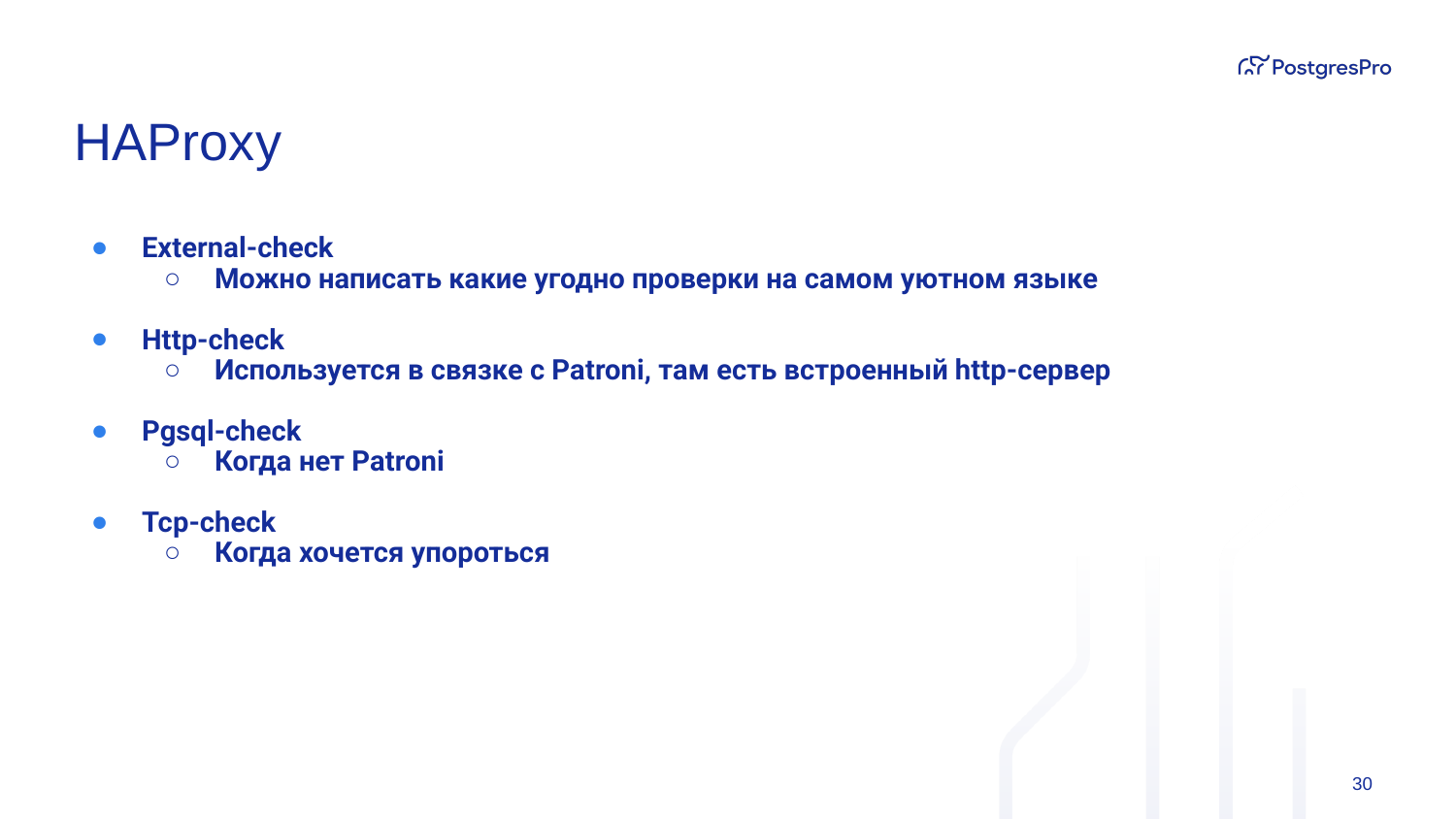

# HAProxy
External-check
Можно написать какие угодно проверки на самом уютном языке
Http-check
Используется в связке с Patroni, там есть встроенный http-сервер
Pgsql-check
Когда нет Patroni
Tcp-check
Когда хочется упороться
30